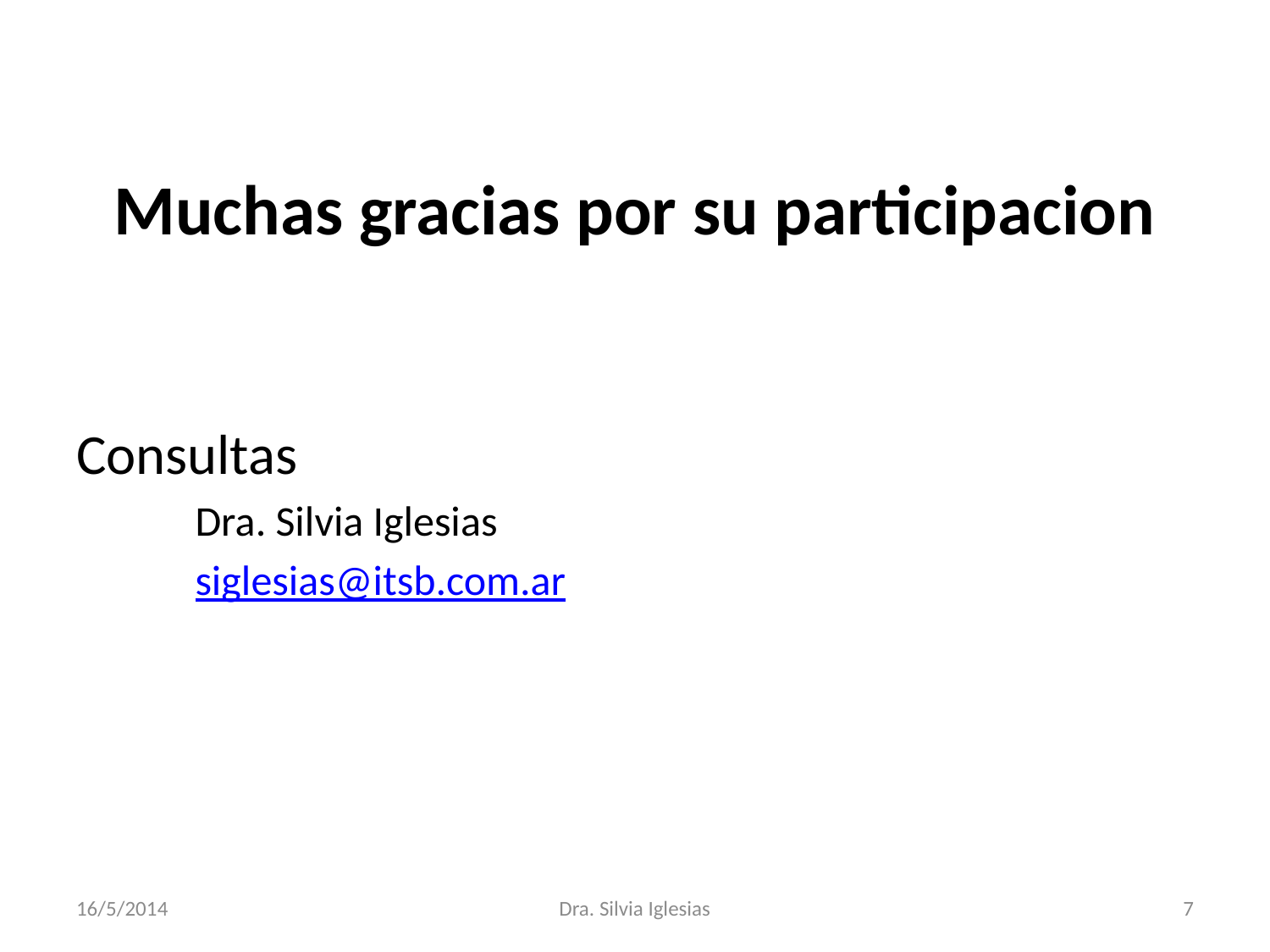

Muchas gracias por su participacion

Consultas
Dra. Silvia Iglesias
siglesias@itsb.com.ar

16/5/2014
Dra. Silvia Iglesias
7